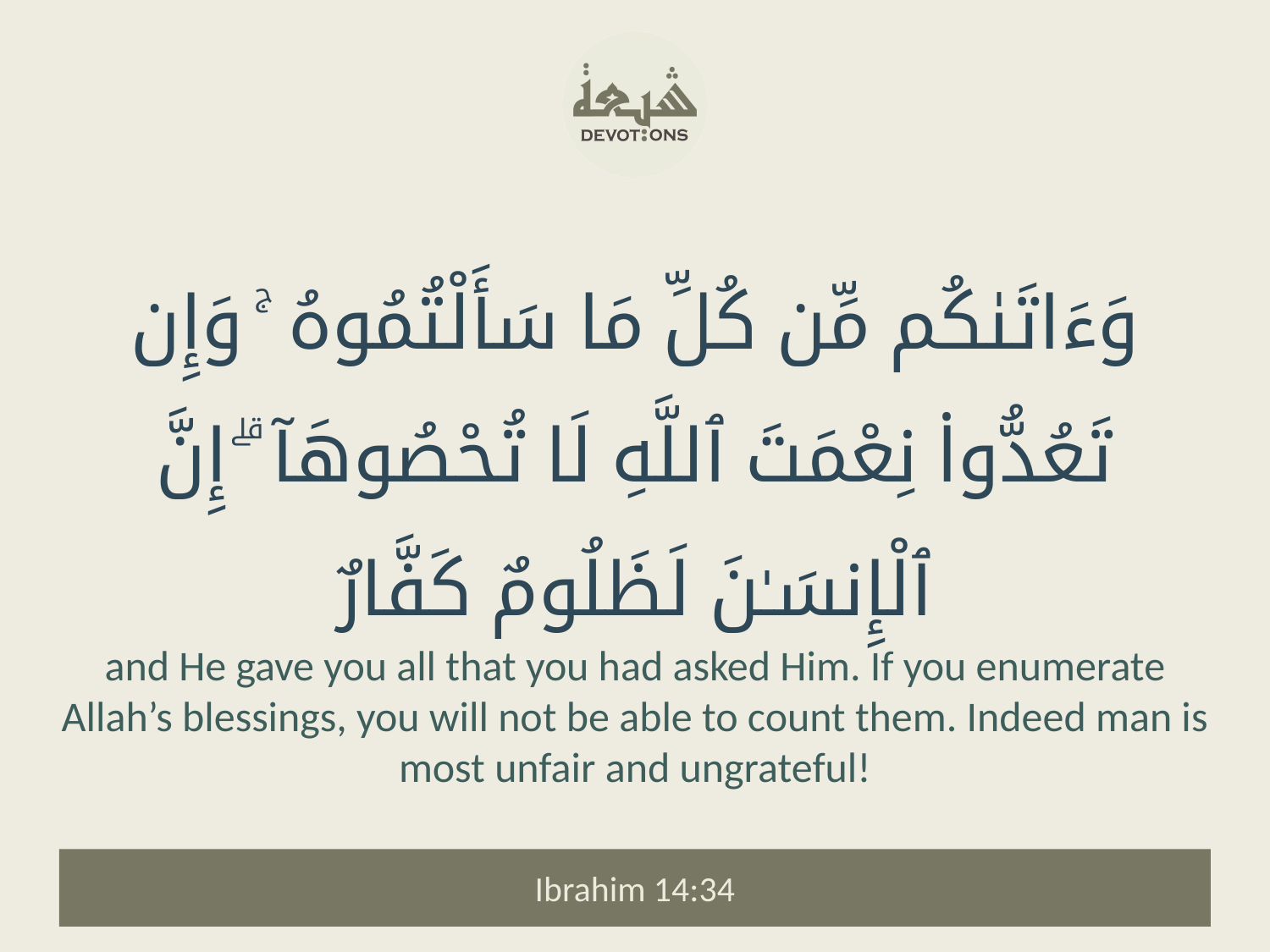

وَءَاتَىٰكُم مِّن كُلِّ مَا سَأَلْتُمُوهُ ۚ وَإِن تَعُدُّوا۟ نِعْمَتَ ٱللَّهِ لَا تُحْصُوهَآ ۗ إِنَّ ٱلْإِنسَـٰنَ لَظَلُومٌ كَفَّارٌ
and He gave you all that you had asked Him. If you enumerate Allah’s blessings, you will not be able to count them. Indeed man is most unfair and ungrateful!
Ibrahim 14:34